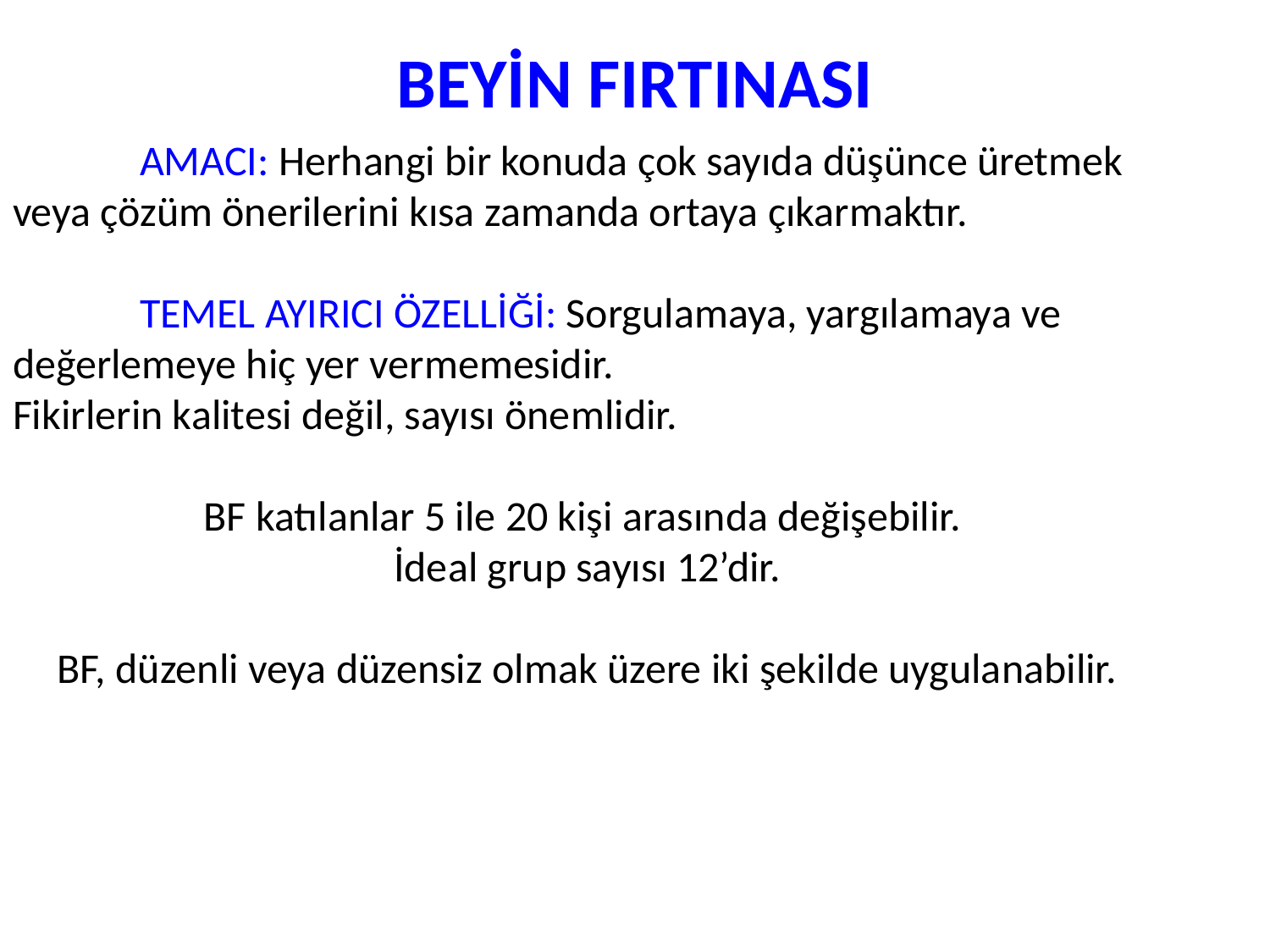

# BEYİN FIRTINASI
	AMACI: Herhangi bir konuda çok sayıda düşünce üretmek veya çözüm önerilerini kısa zamanda ortaya çıkarmaktır.

	TEMEL AYIRICI ÖZELLİĞİ: Sorgulamaya, yargılamaya ve değerlemeye hiç yer vermemesidir.
Fikirlerin kalitesi değil, sayısı önemlidir.

BF katılanlar 5 ile 20 kişi arasında değişebilir.
İdeal grup sayısı 12’dir.

BF, düzenli veya düzensiz olmak üzere iki şekilde uygulanabilir.